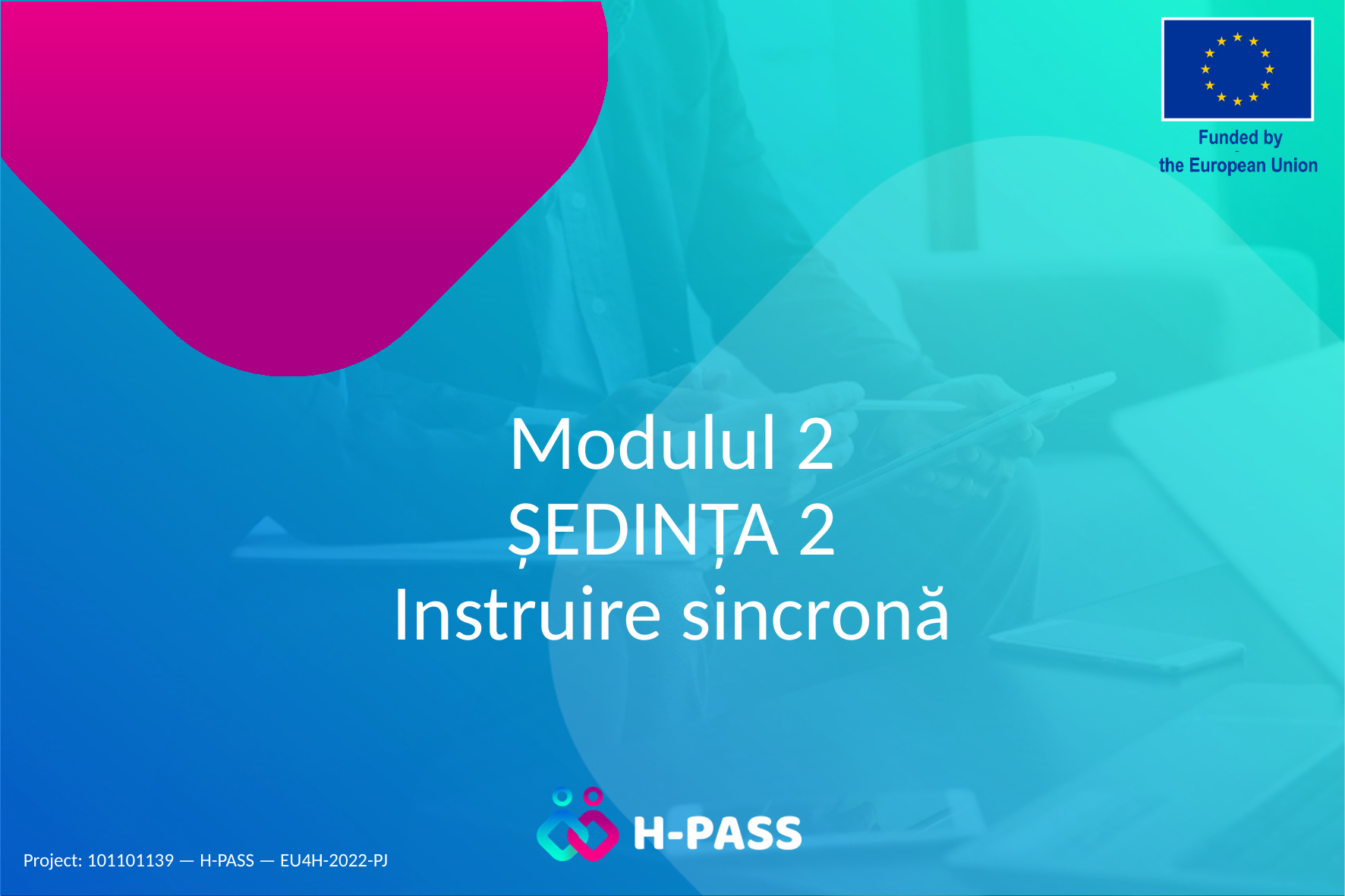

# Modulul 2 ȘEDINȚA 2 Instruire sincronă
Project: 101101139 — H-PASS — EU4H-2022-PJ